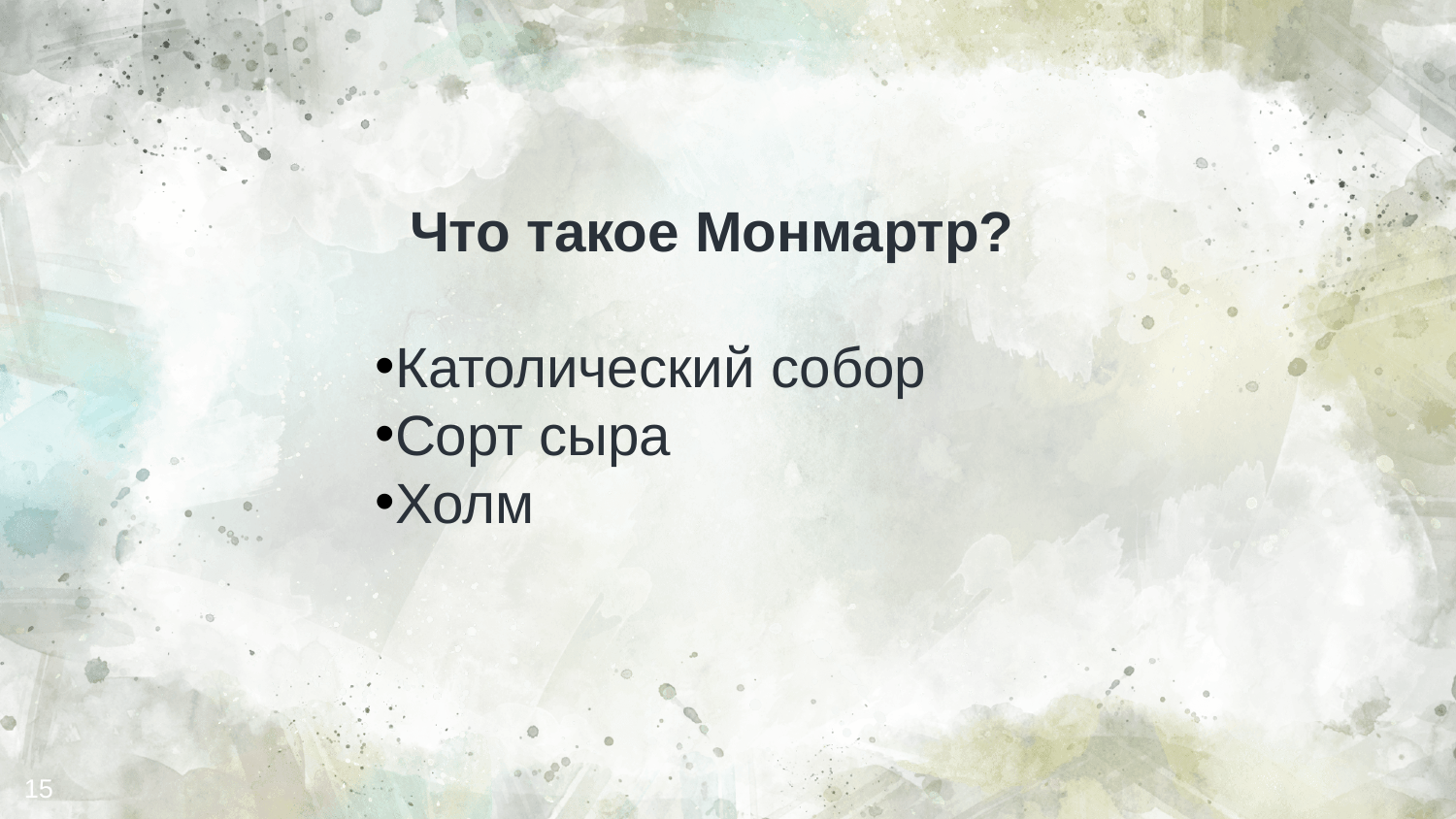

Что такое Монмартр?

Католический собор
Сорт сыра
Холм
15